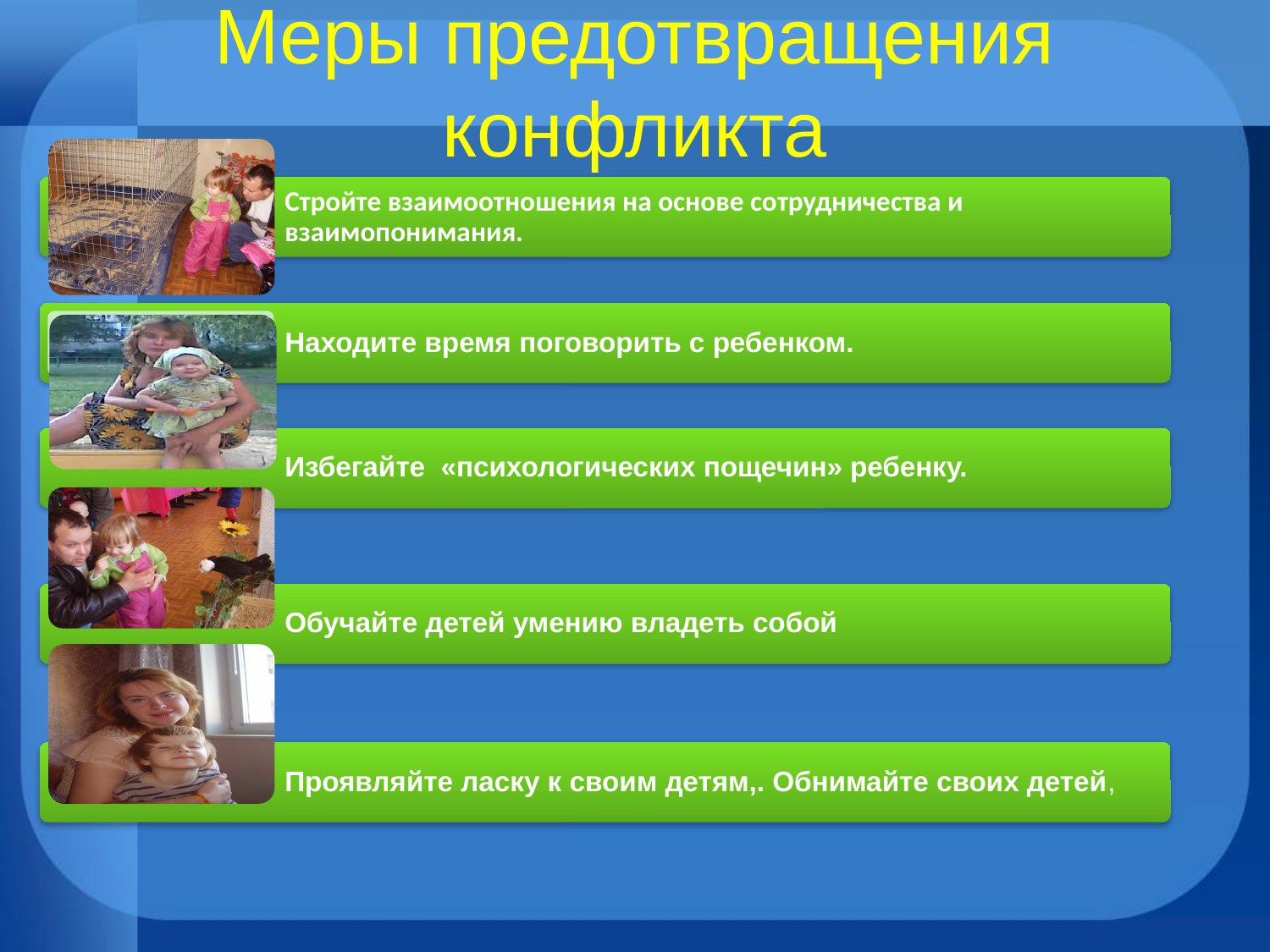

# Меры предотвращения конфликта
Стройте взаимоотношения на основе сотрудничества и взаимопонимания.
Находите время поговорить с ребенком.
Избегайте  «психологических пощечин» ребенку.
Обучайте детей умению владеть собой
Проявляйте ласку к своим детям,. Обнимайте своих детей,